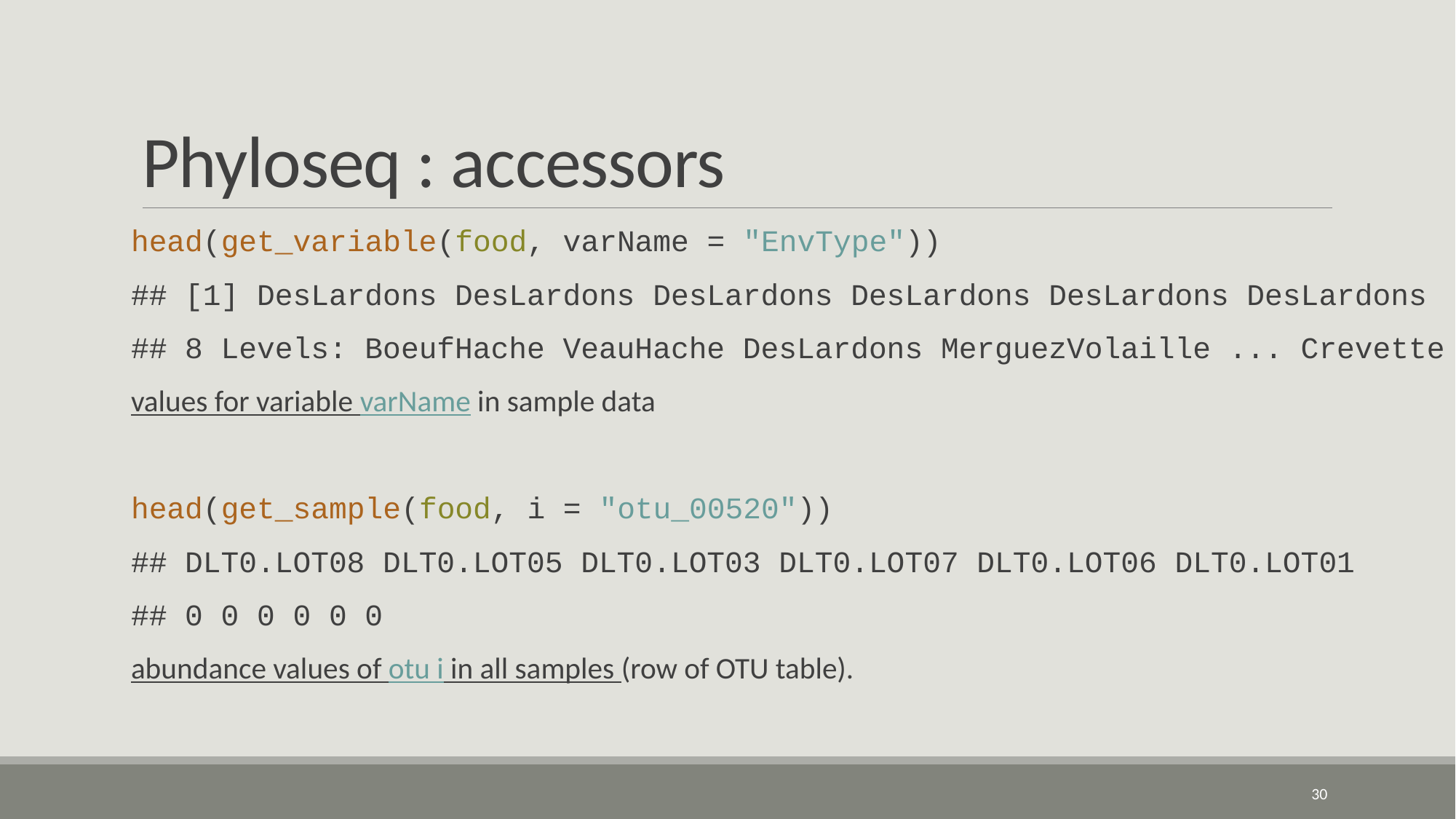

# Phyloseq : accessors
head(get_variable(food, varName = "EnvType"))
## [1] DesLardons DesLardons DesLardons DesLardons DesLardons DesLardons
## 8 Levels: BoeufHache VeauHache DesLardons MerguezVolaille ... Crevette
values for variable varName in sample data

head(get_sample(food, i = "otu_00520"))
## DLT0.LOT08 DLT0.LOT05 DLT0.LOT03 DLT0.LOT07 DLT0.LOT06 DLT0.LOT01
## 0 0 0 0 0 0
abundance values of otu i in all samples (row of OTU table).
30